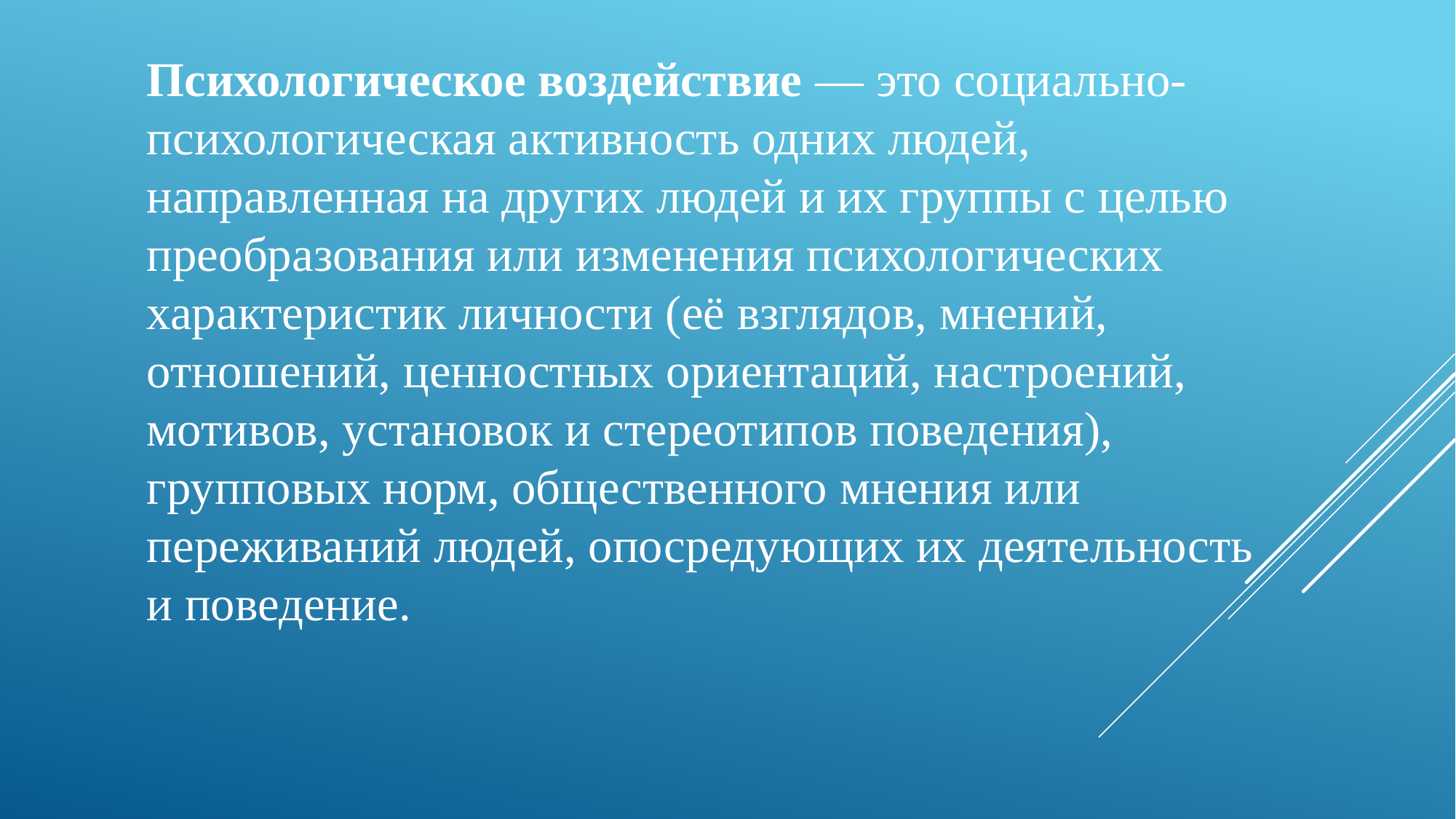

Психологическое воздействие — это социально-психологическая активность одних людей, направленная на других людей и их группы с целью преобразования или изменения психологических характеристик личности (её взглядов, мнений, отношений, ценностных ориентаций, настроений, мотивов, установок и стереотипов поведения), групповых норм, общественного мнения или переживаний людей, опосредующих их деятельность и поведение.